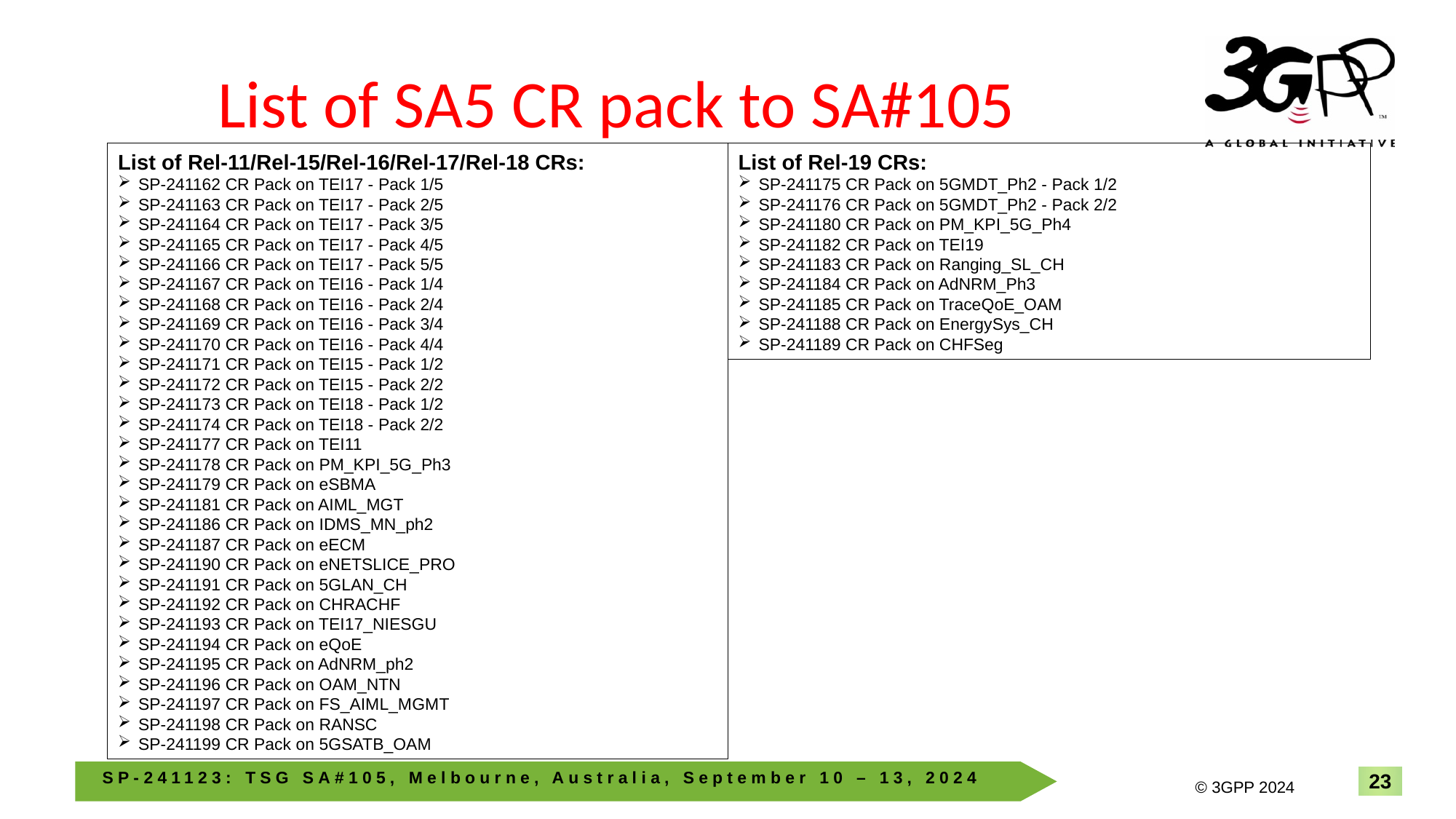

# List of SA5 CR pack to SA#105
List of Rel-11/Rel-15/Rel-16/Rel-17/Rel-18 CRs:
SP-241162 CR Pack on TEI17 - Pack 1/5
SP-241163 CR Pack on TEI17 - Pack 2/5
SP-241164 CR Pack on TEI17 - Pack 3/5
SP-241165 CR Pack on TEI17 - Pack 4/5
SP-241166 CR Pack on TEI17 - Pack 5/5
SP-241167 CR Pack on TEI16 - Pack 1/4
SP-241168 CR Pack on TEI16 - Pack 2/4
SP-241169 CR Pack on TEI16 - Pack 3/4
SP-241170 CR Pack on TEI16 - Pack 4/4
SP-241171 CR Pack on TEI15 - Pack 1/2
SP-241172 CR Pack on TEI15 - Pack 2/2
SP-241173 CR Pack on TEI18 - Pack 1/2
SP-241174 CR Pack on TEI18 - Pack 2/2
SP-241177 CR Pack on TEI11
SP-241178 CR Pack on PM_KPI_5G_Ph3
SP-241179 CR Pack on eSBMA
SP-241181 CR Pack on AIML_MGT
SP-241186 CR Pack on IDMS_MN_ph2
SP-241187 CR Pack on eECM
SP-241190 CR Pack on eNETSLICE_PRO
SP-241191 CR Pack on 5GLAN_CH
SP-241192 CR Pack on CHRACHF
SP-241193 CR Pack on TEI17_NIESGU
SP-241194 CR Pack on eQoE
SP-241195 CR Pack on AdNRM_ph2
SP-241196 CR Pack on OAM_NTN
SP-241197 CR Pack on FS_AIML_MGMT
SP-241198 CR Pack on RANSC
SP-241199 CR Pack on 5GSATB_OAM
List of Rel-19 CRs:
SP-241175 CR Pack on 5GMDT_Ph2 - Pack 1/2
SP-241176 CR Pack on 5GMDT_Ph2 - Pack 2/2
SP-241180 CR Pack on PM_KPI_5G_Ph4
SP-241182 CR Pack on TEI19
SP-241183 CR Pack on Ranging_SL_CH
SP-241184 CR Pack on AdNRM_Ph3
SP-241185 CR Pack on TraceQoE_OAM
SP-241188 CR Pack on EnergySys_CH
SP-241189 CR Pack on CHFSeg